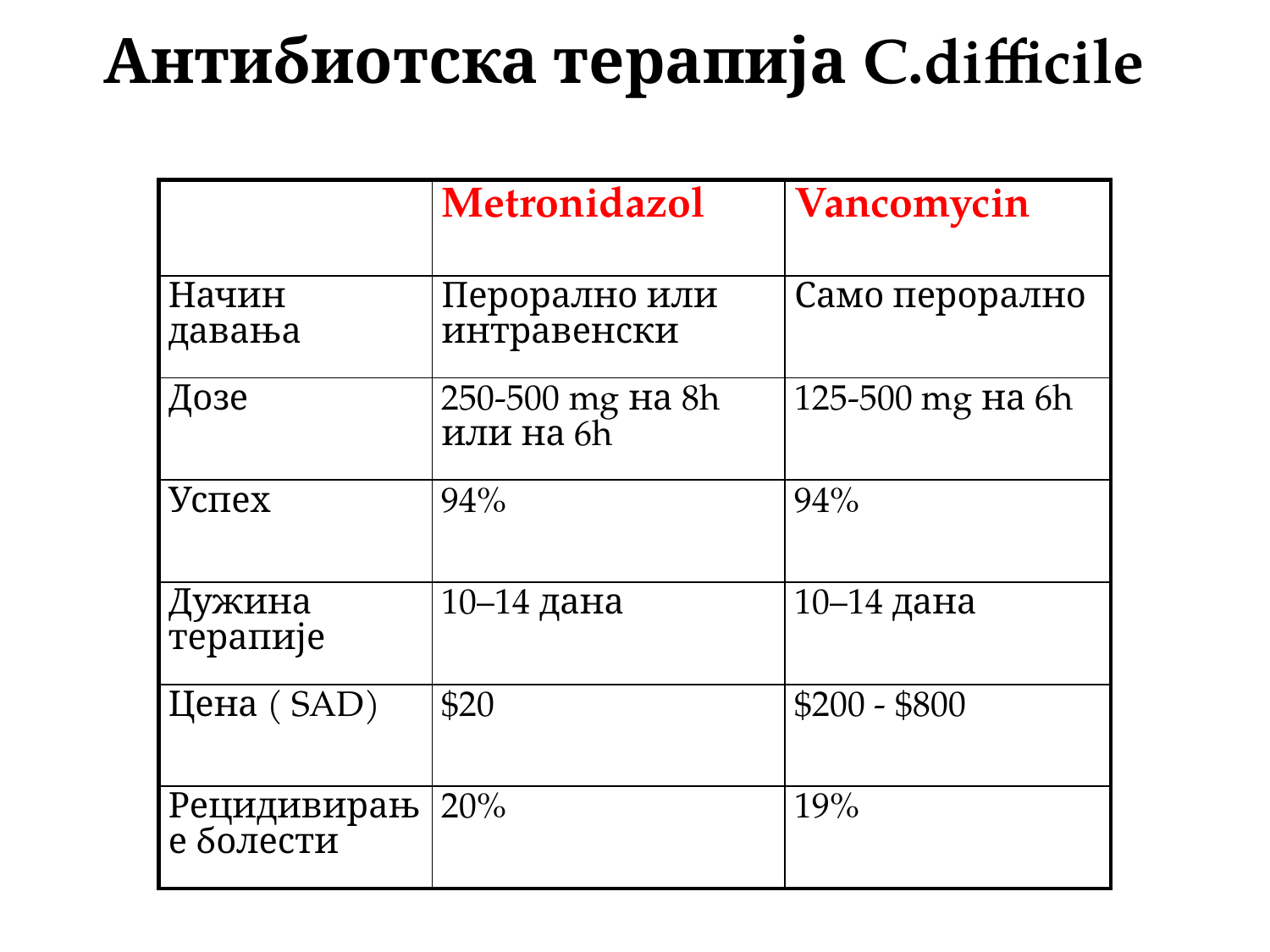

# Антибиотска терапија C.difficile
|  | Metronidazol | Vancomycin |
| --- | --- | --- |
| Начин давања | Перорално или интравенски | Само перорално |
| Дозе | 250-500 mg на 8h или на 6h | 125-500 mg на 6h |
| Успех | 94% | 94% |
| Дужина терапије | 10–14 дана | 10–14 дана |
| Цена ( SAD) | $20 | $200 - $800 |
| Рецидивирање болести | 20% | 19% |